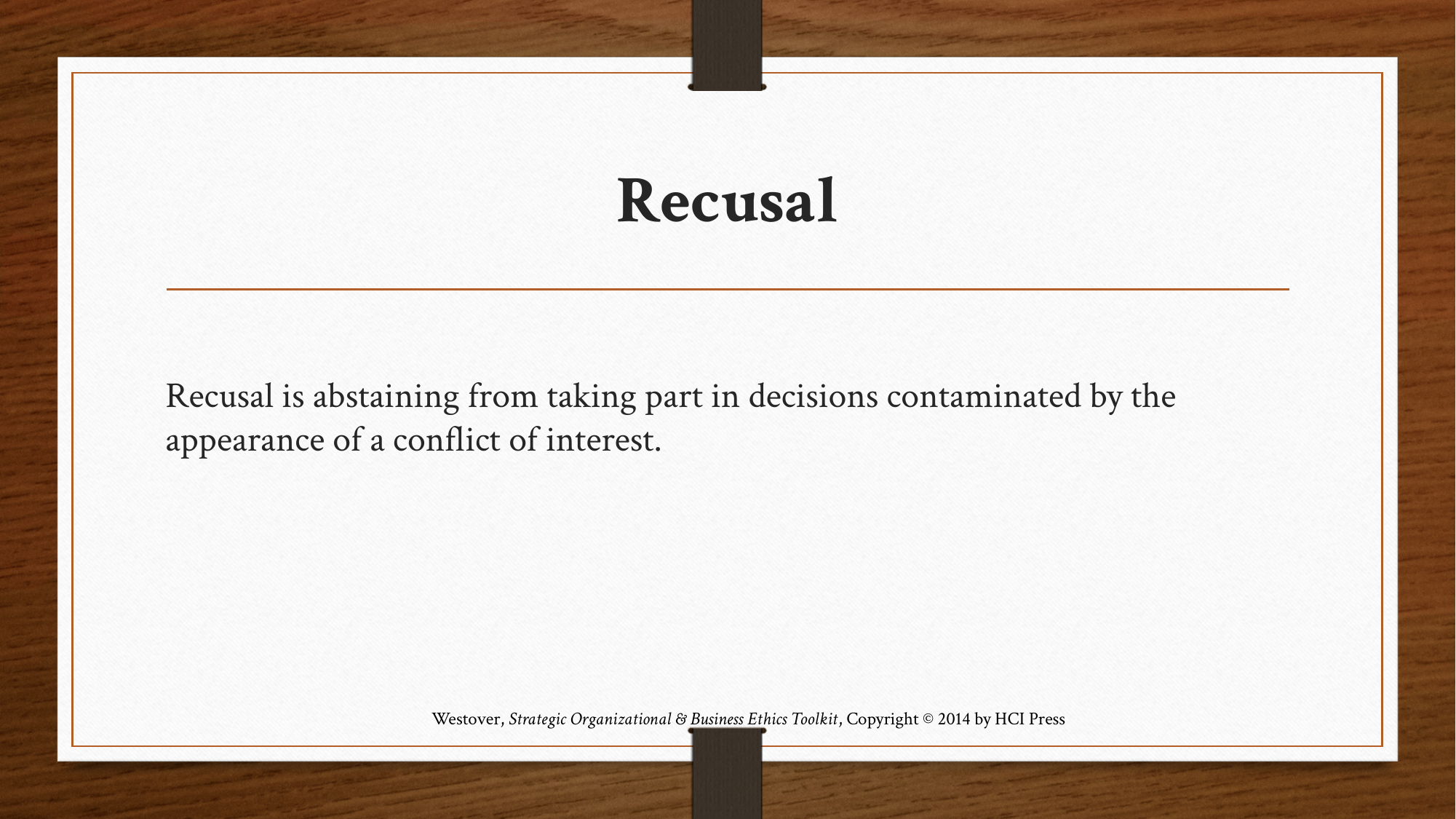

# Recusal

Recusal is abstaining from taking part in decisions contaminated by the appearance of a conflict of interest.
Westover, Strategic Organizational & Business Ethics Toolkit, Copyright © 2014 by HCI Press